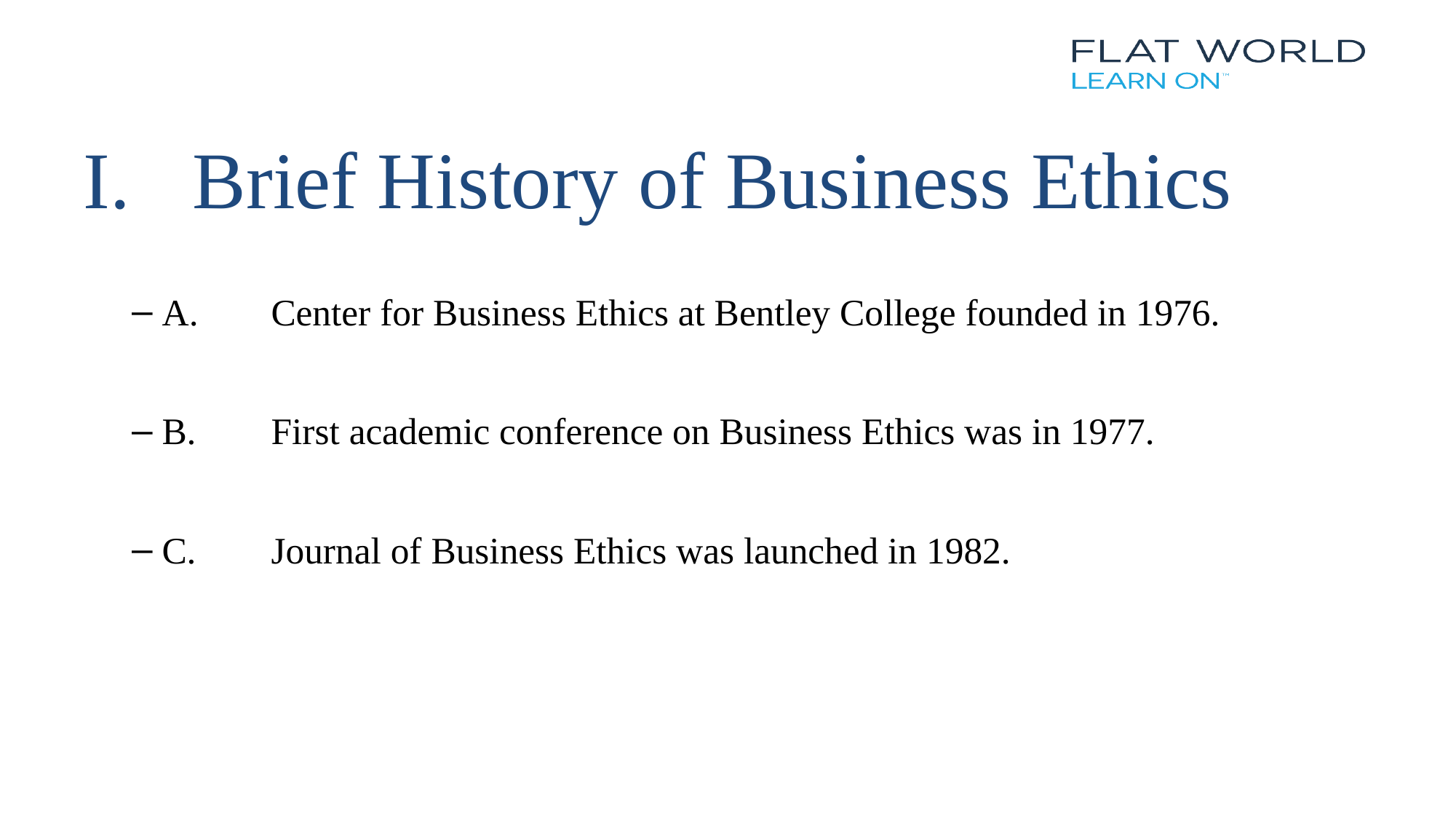

# I.	Brief History of Business Ethics
A.	Center for Business Ethics at Bentley College founded in 1976.

B.	First academic conference on Business Ethics was in 1977.

C.	Journal of Business Ethics was launched in 1982.